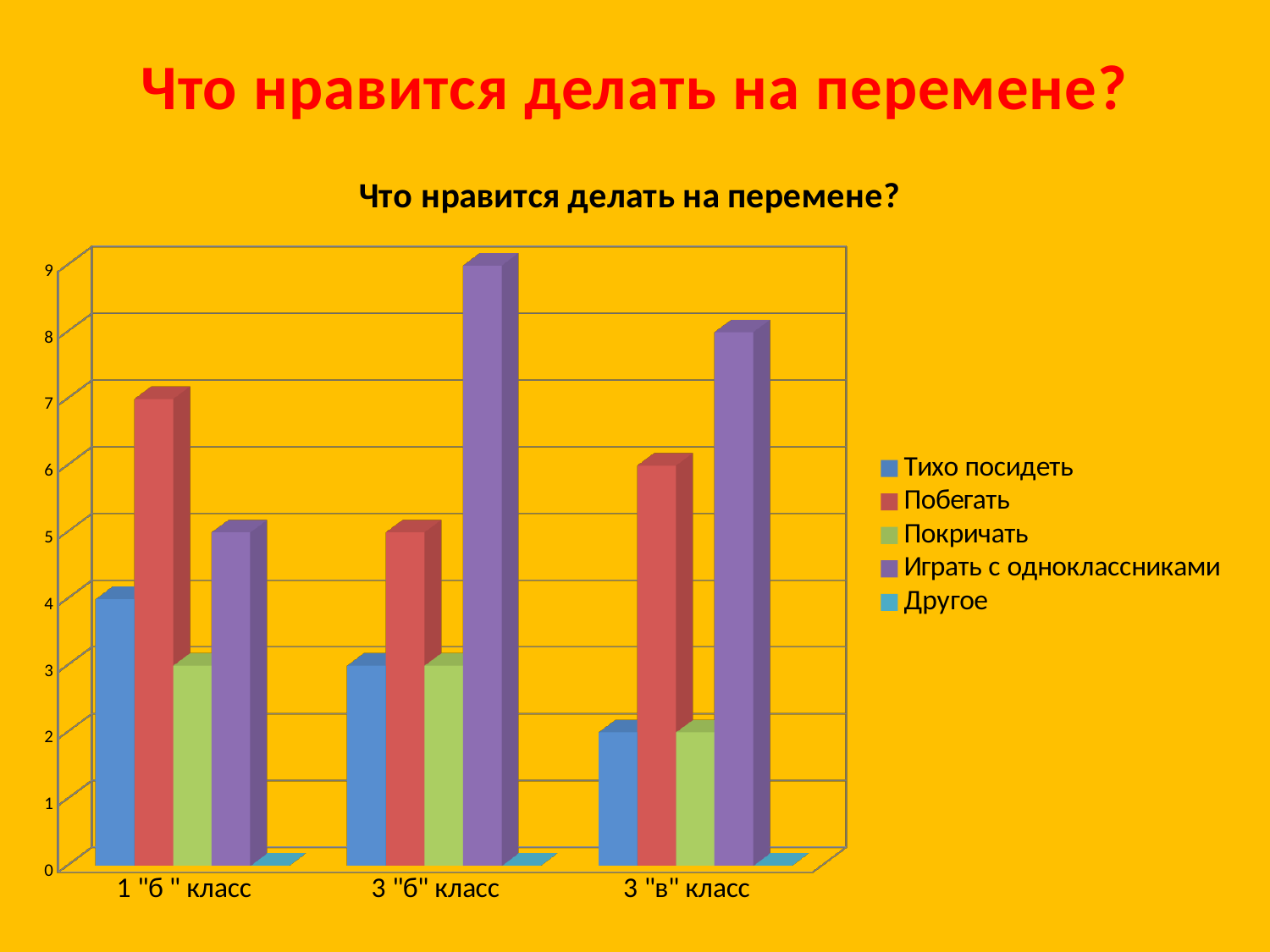

Что нравится делать на перемене?

[unsupported chart]